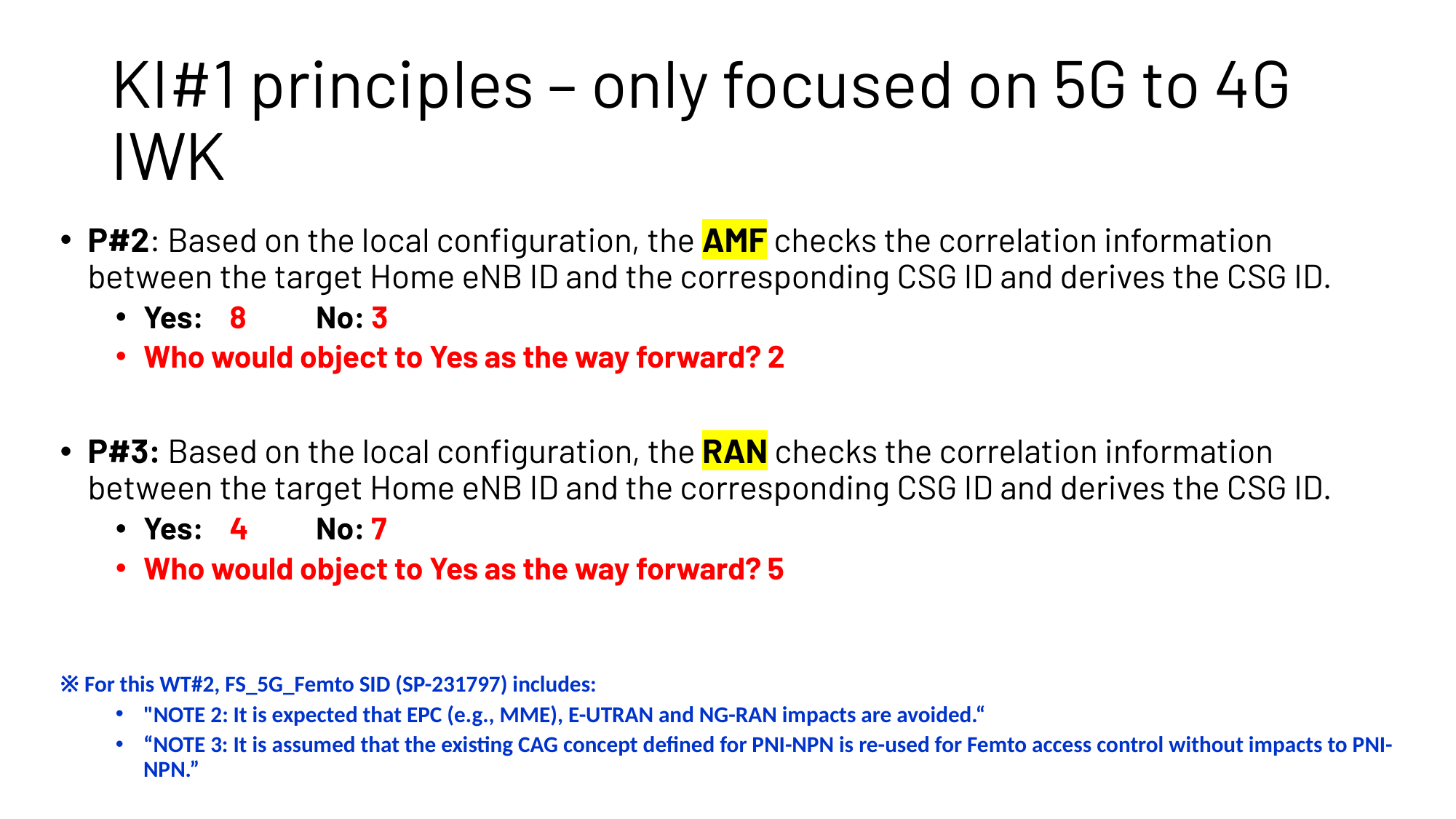

# KI#1 principles – only focused on 5G to 4G IWK
P#2: Based on the local configuration, the AMF checks the correlation information between the target Home eNB ID and the corresponding CSG ID and derives the CSG ID.
Yes: 	8			No: 3
Who would object to Yes as the way forward? 2

P#3: Based on the local configuration, the RAN checks the correlation information between the target Home eNB ID and the corresponding CSG ID and derives the CSG ID.
Yes: 	4			No: 7
Who would object to Yes as the way forward? 5

※ For this WT#2, FS_5G_Femto SID (SP-231797) includes:
"NOTE 2: It is expected that EPC (e.g., MME), E-UTRAN and NG-RAN impacts are avoided.“
“NOTE 3: It is assumed that the existing CAG concept defined for PNI-NPN is re-used for Femto access control without impacts to PNI-NPN.”